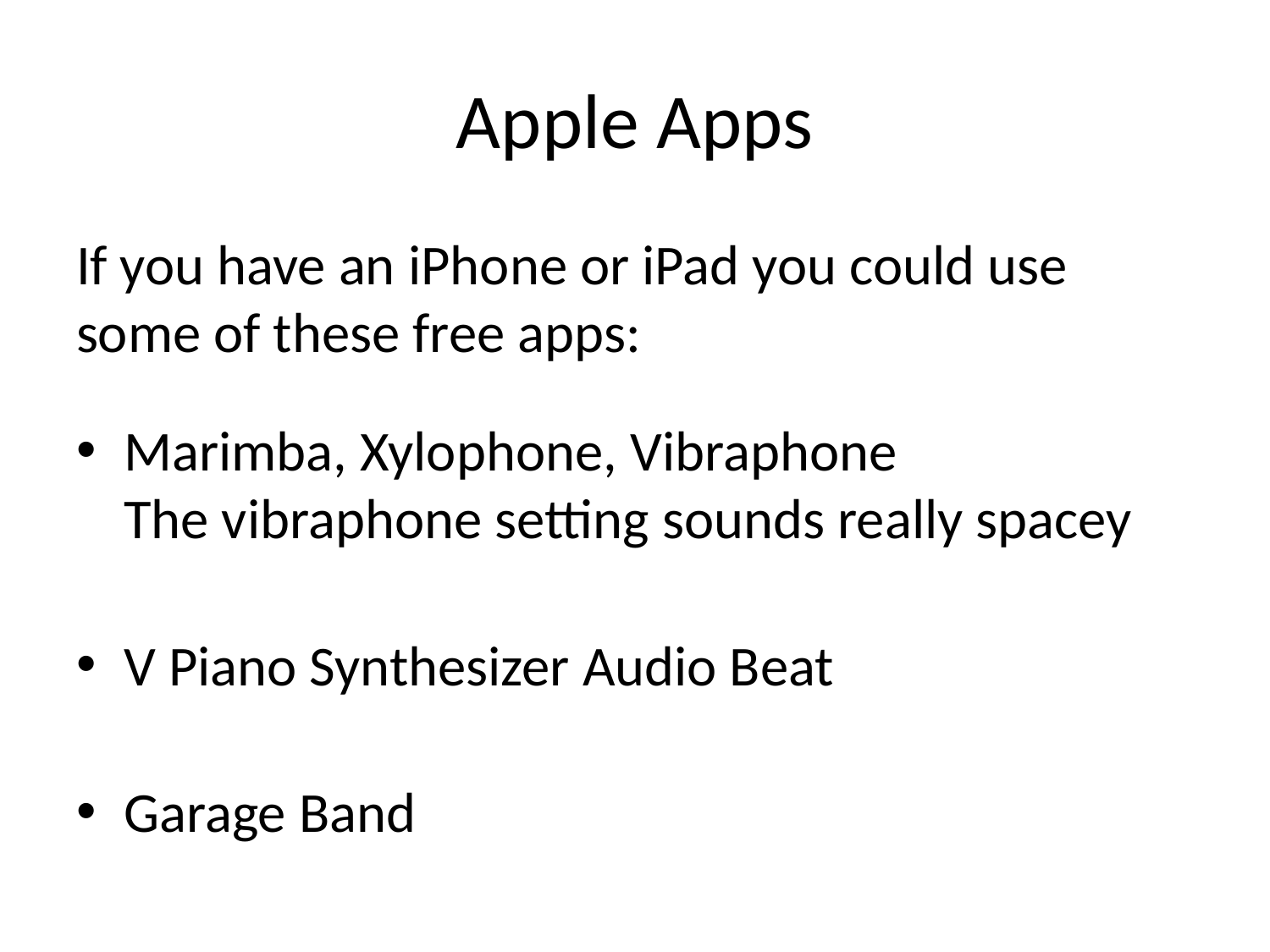

# Apple Apps
If you have an iPhone or iPad you could use some of these free apps:

Marimba, Xylophone, Vibraphone
The vibraphone setting sounds really spacey
V Piano Synthesizer Audio Beat
Garage Band